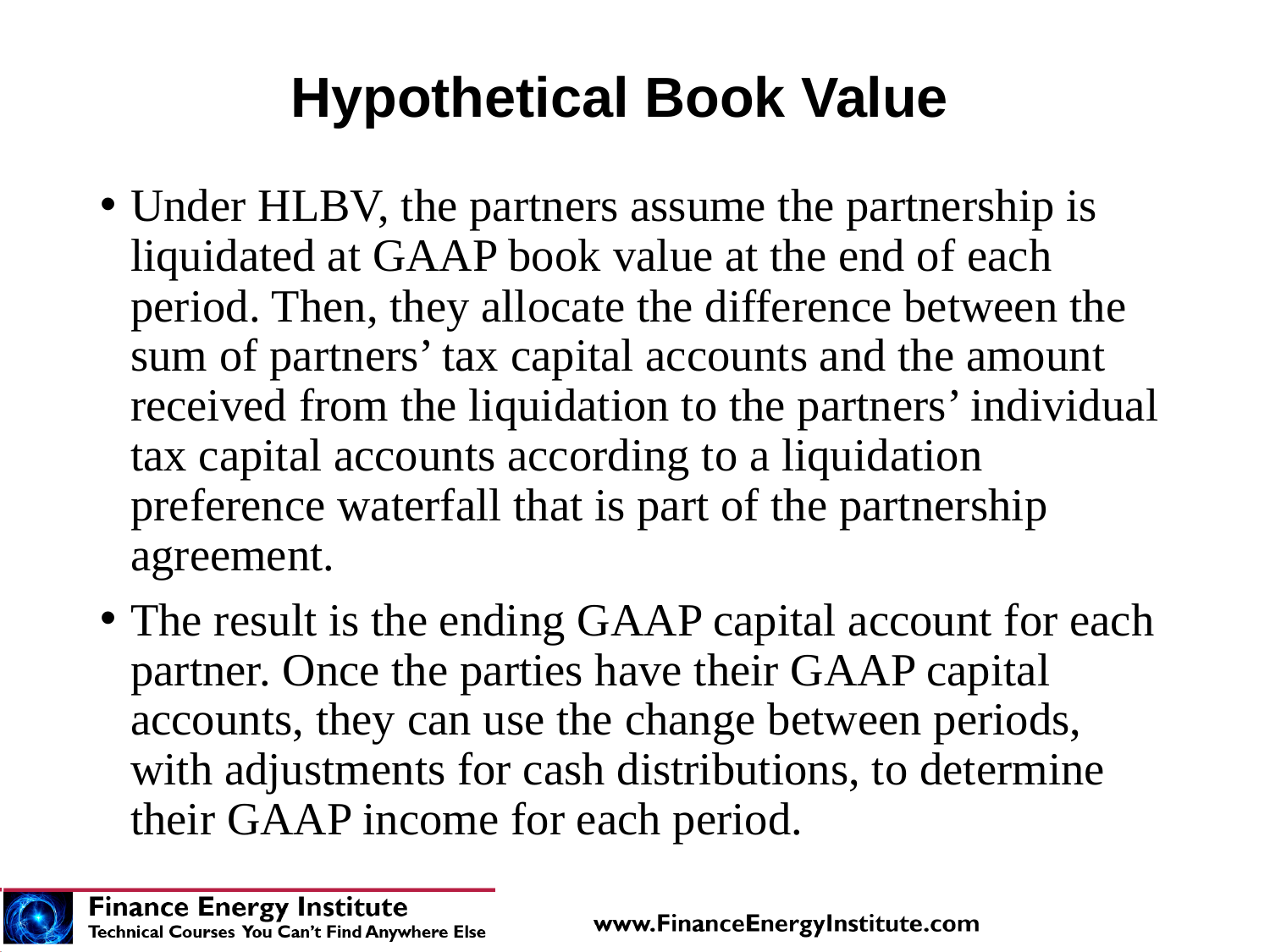

# Hypothetical Book Value
Under HLBV, the partners assume the partnership is liquidated at GAAP book value at the end of each period. Then, they allocate the difference between the sum of partners’ tax capital accounts and the amount received from the liquidation to the partners’ individual tax capital accounts according to a liquidation preference waterfall that is part of the partnership agreement.
The result is the ending GAAP capital account for each partner. Once the parties have their GAAP capital accounts, they can use the change between periods, with adjustments for cash distributions, to determine their GAAP income for each period.